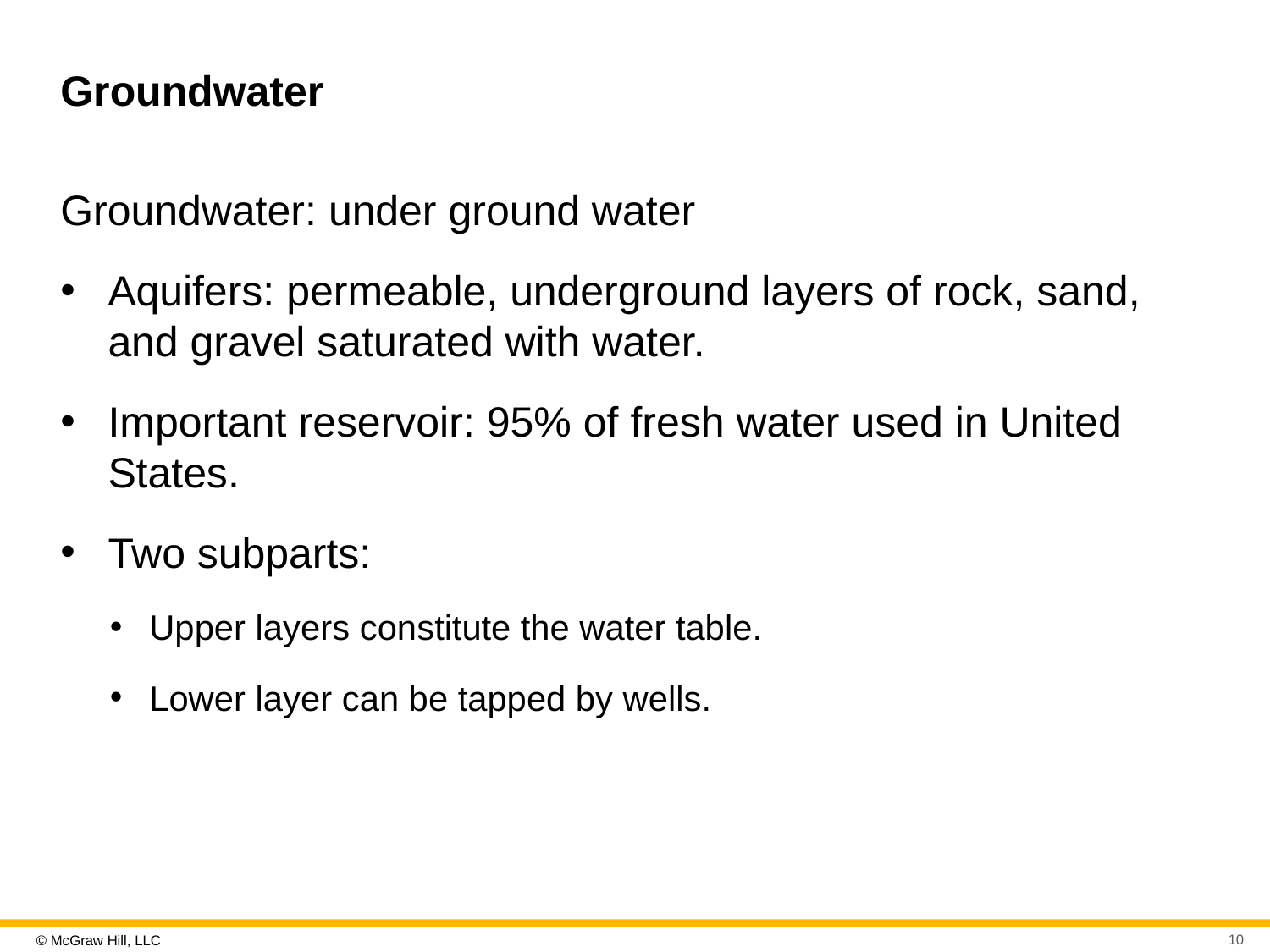

# Groundwater
Groundwater: under ground water
Aquifers: permeable, underground layers of rock, sand, and gravel saturated with water.
Important reservoir: 95% of fresh water used in United States.
Two subparts:
Upper layers constitute the water table.
Lower layer can be tapped by wells.
10